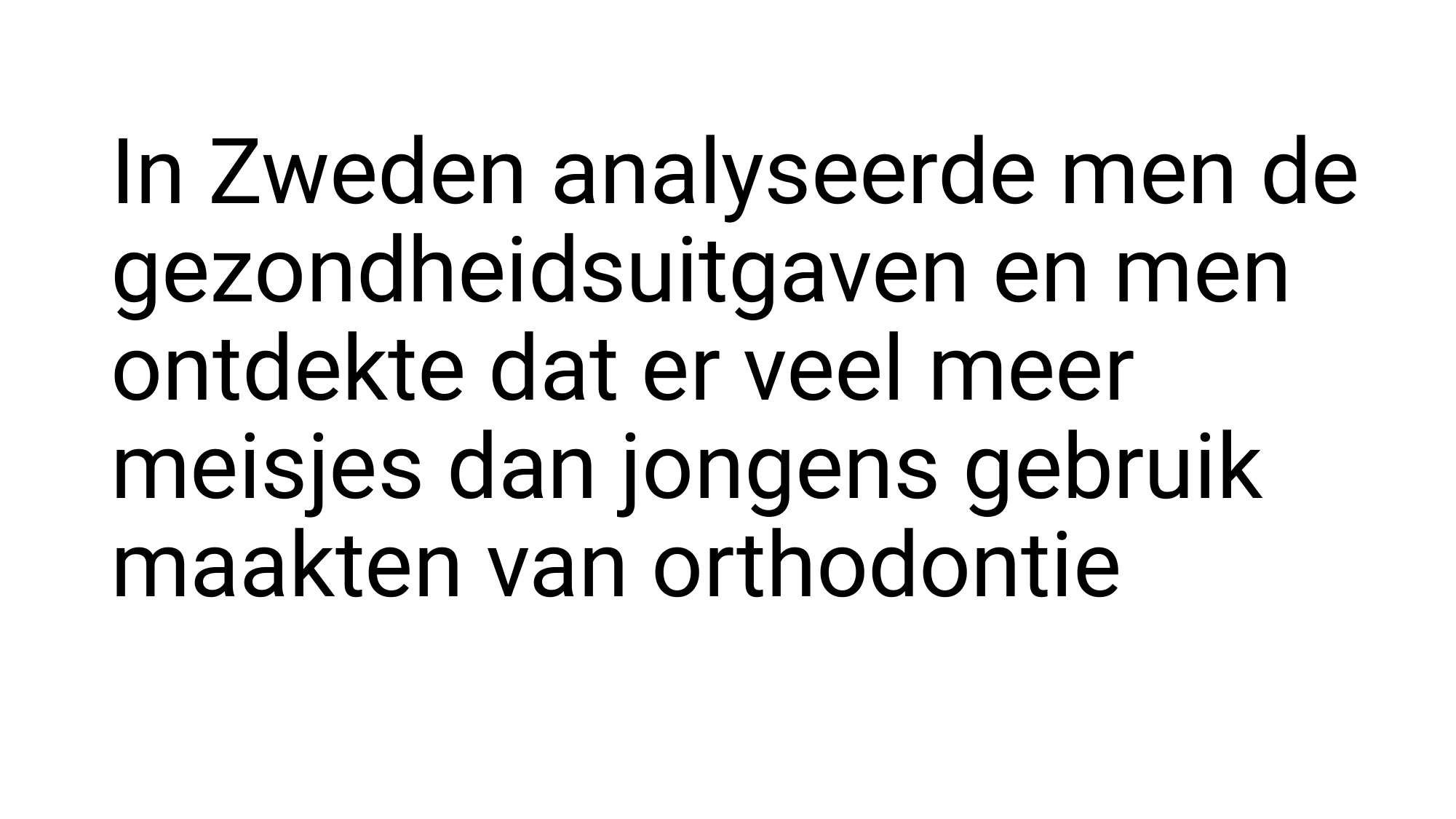

# In Zweden analyseerde men de gezondheidsuitgaven en men ontdekte dat er veel meer meisjes dan jongens gebruik maakten van orthodontie